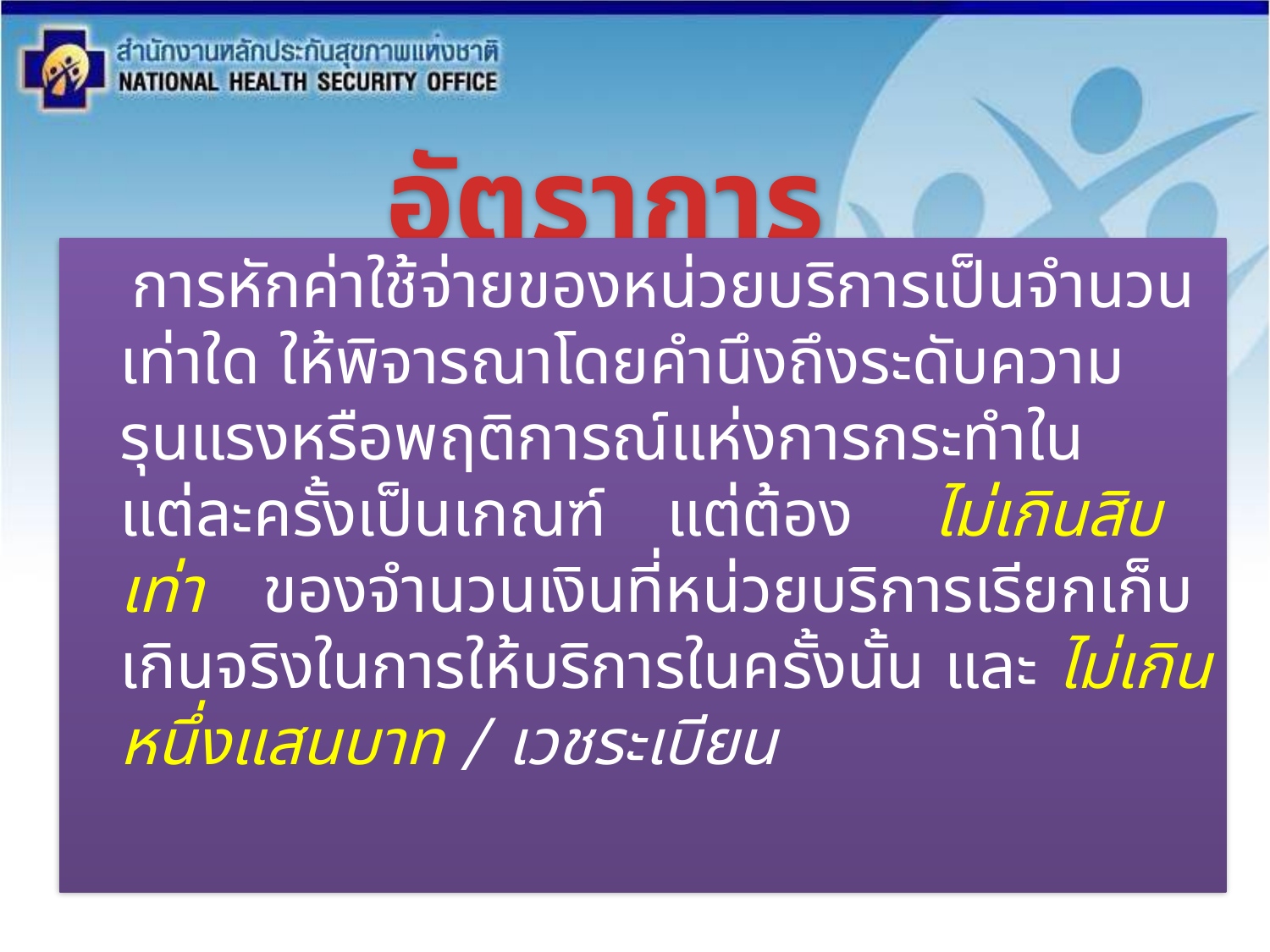

อัตราการปรับ
   การหักค่าใช้จ่ายของหน่วยบริการเป็นจำนวนเท่าใด ให้พิจารณาโดยคำนึงถึงระดับความรุนแรงหรือพฤติการณ์แห่งการกระทำในแต่ละครั้งเป็นเกณฑ์   แต่ต้อง    ไม่เกินสิบเท่า   ของจำนวนเงินที่หน่วยบริการเรียกเก็บเกินจริงในการให้บริการในครั้งนั้น และ ไม่เกินหนึ่งแสนบาท / เวชระเบียน